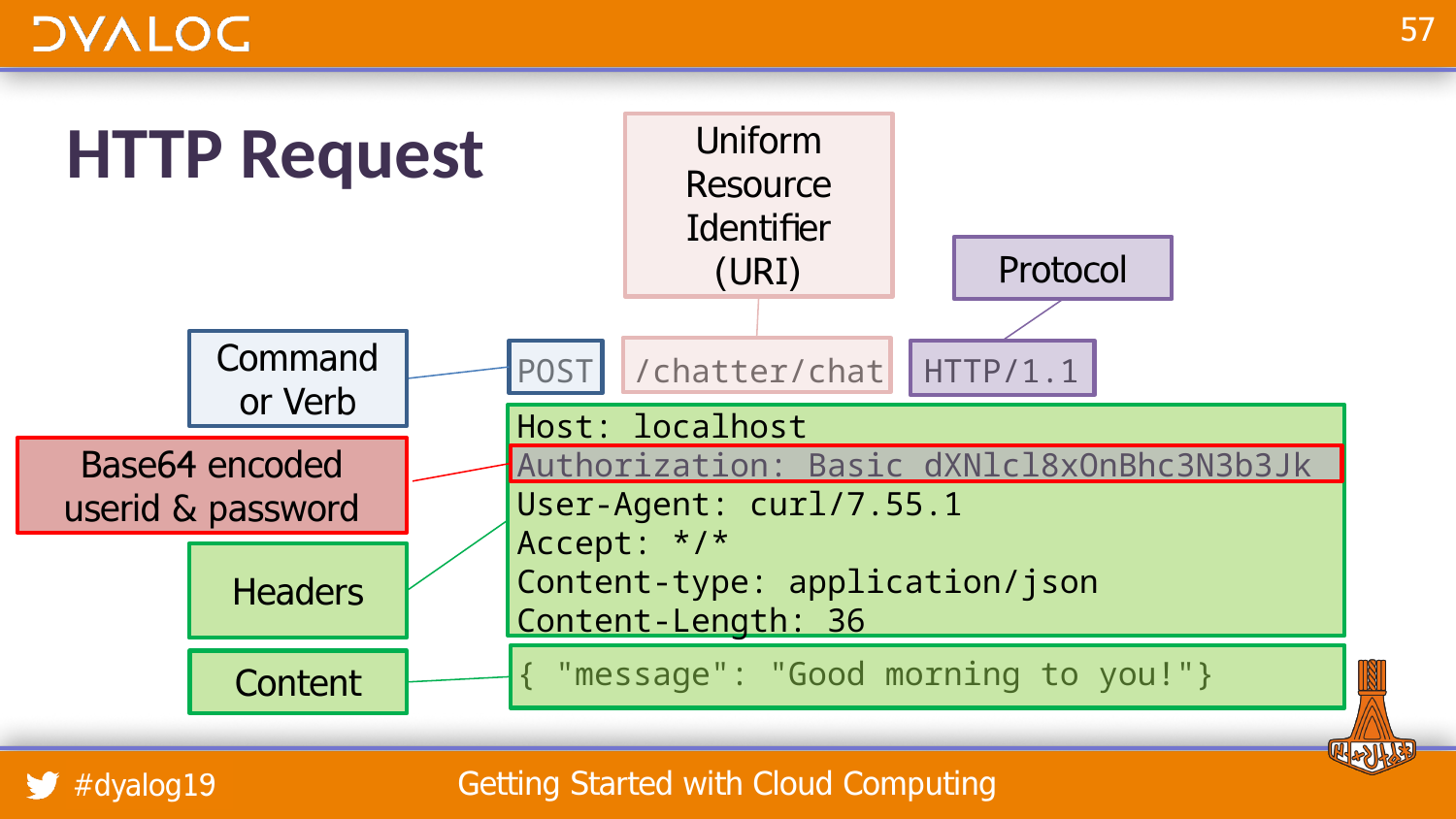

# HTTP Request
Uniform
Resource
Identifier (URI)
Protocol
Command or Verb
POST  /chatter/chat  HTTP/1.1
Host: localhost
Authorization: Basic dXNlcl8xOnBhc3N3b3Jk
User-Agent: curl/7.55.1
Accept: */*
Content-type: application/json
Content-Length: 36
{ "message": "Good morning to you!"}

Base64 encoded userid & password

Headers

Content